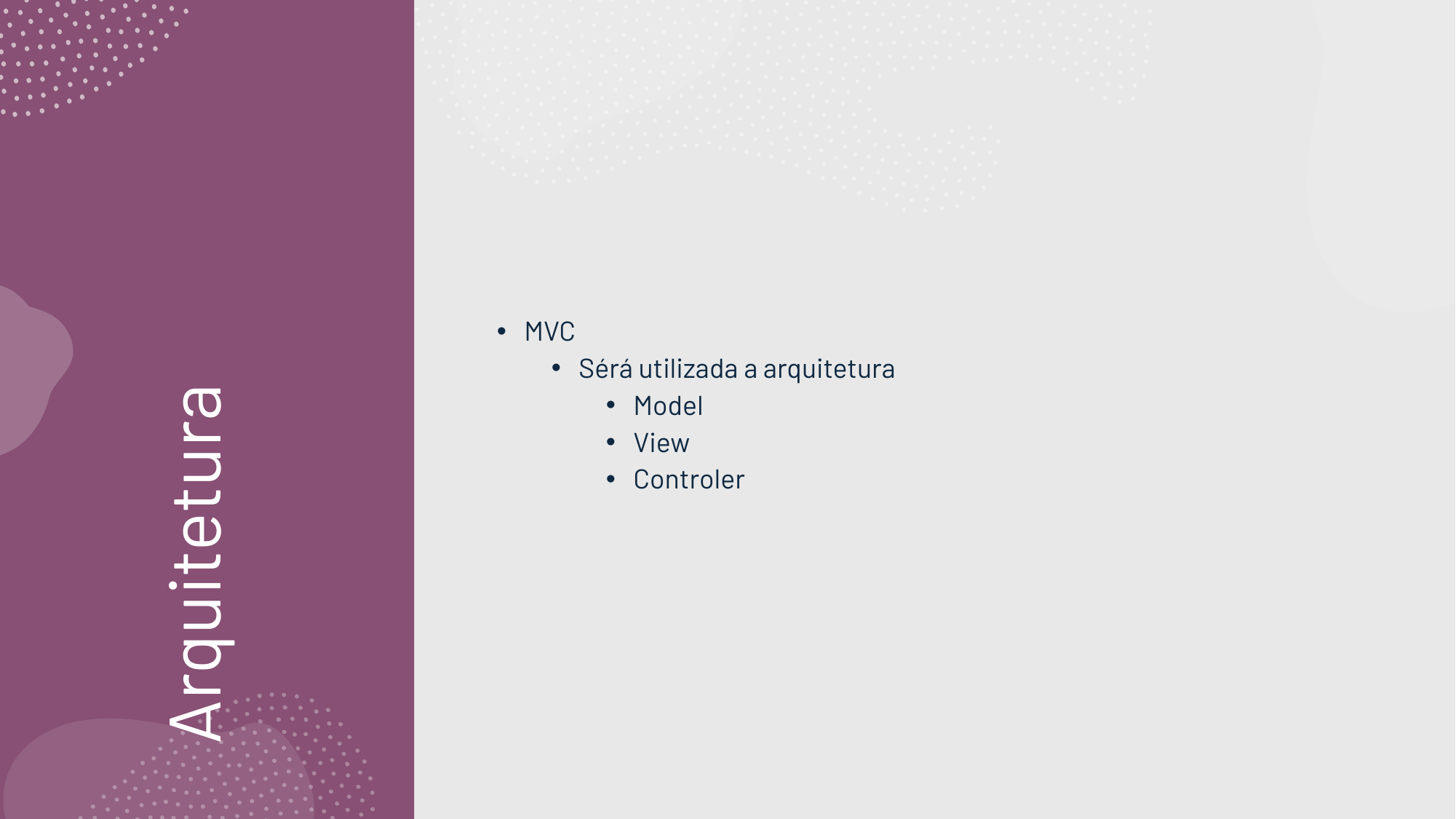

MVC
Sérá utilizada a arquitetura
Model
View
Controler
# Arquitetura